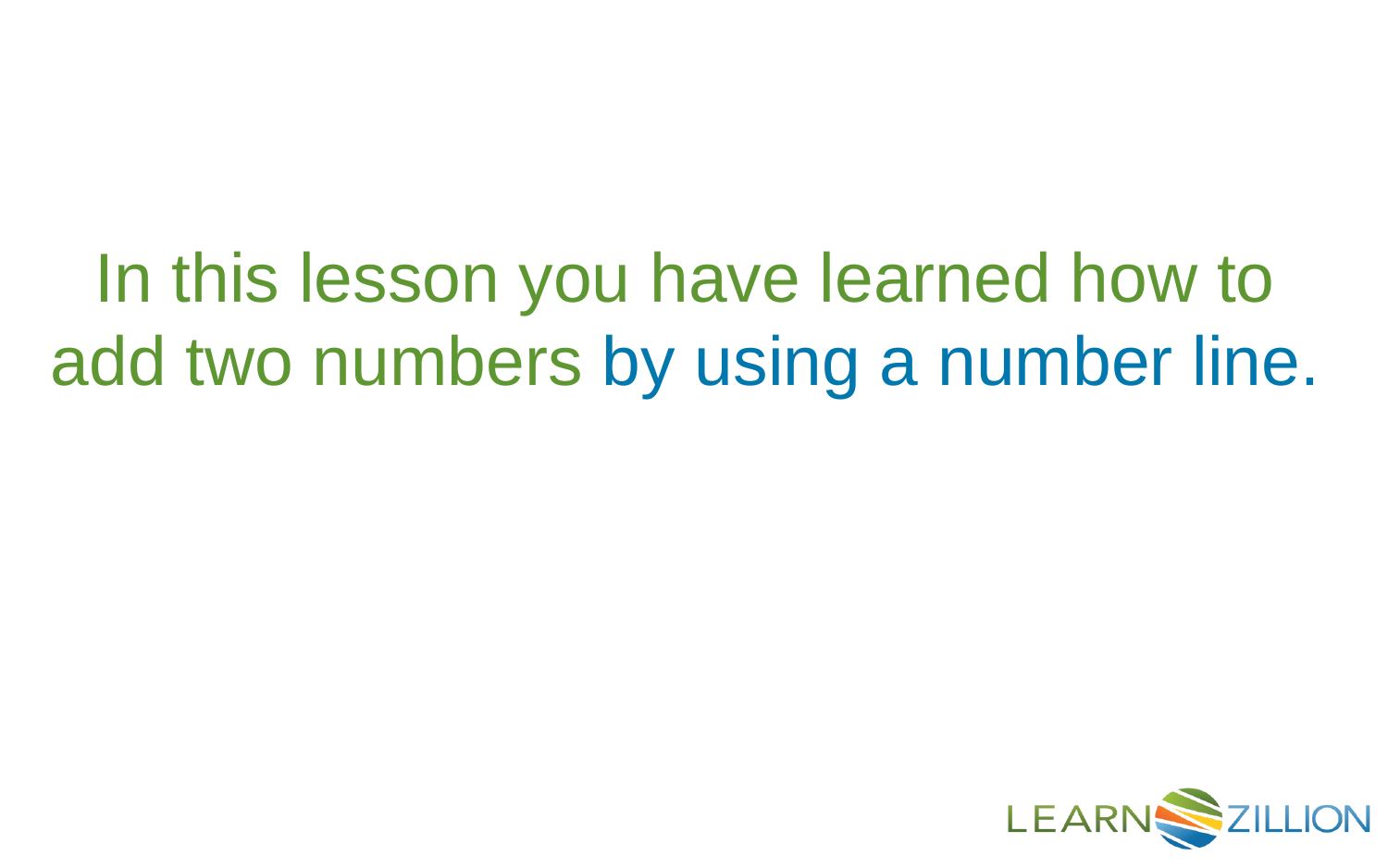

In this lesson you have learned how to add two numbers by using a number line.